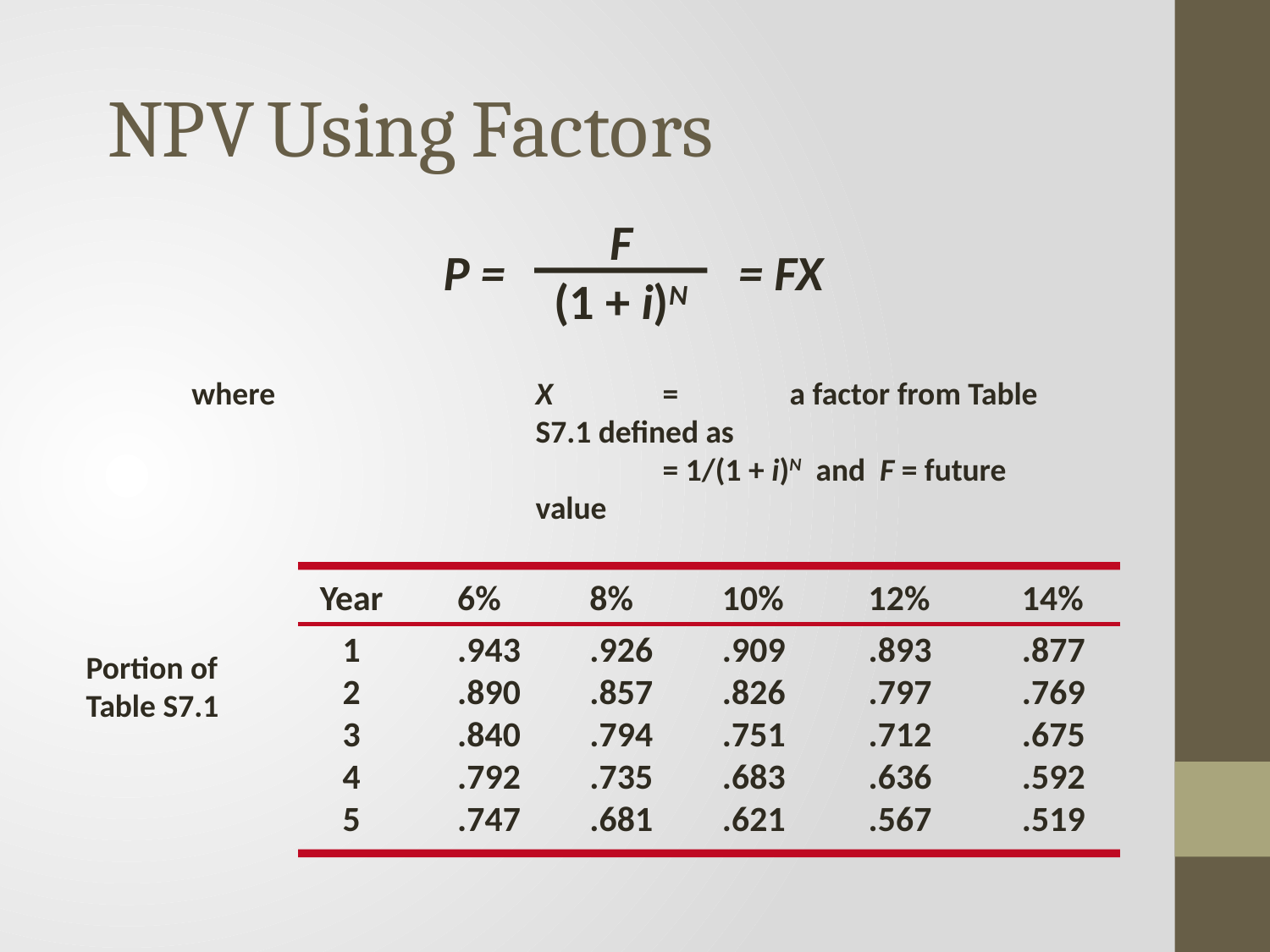

# NPV Using Factors
F
(1 + i)N

P = 	               = FX
where	X	=	a factor from Table S7.1 defined as
		= 1/(1 + i)N  and  F = future value

	Year	6%	8%	10%	12%	14%
	1	.943	.926	.909	.893	.877
	2	.890	.857	.826	.797	.769
	3	.840	.794	.751	.712	.675
	4	.792	.735	.683	.636	.592
	5	.747	.681	.621	.567	.519

Portion of Table S7.1